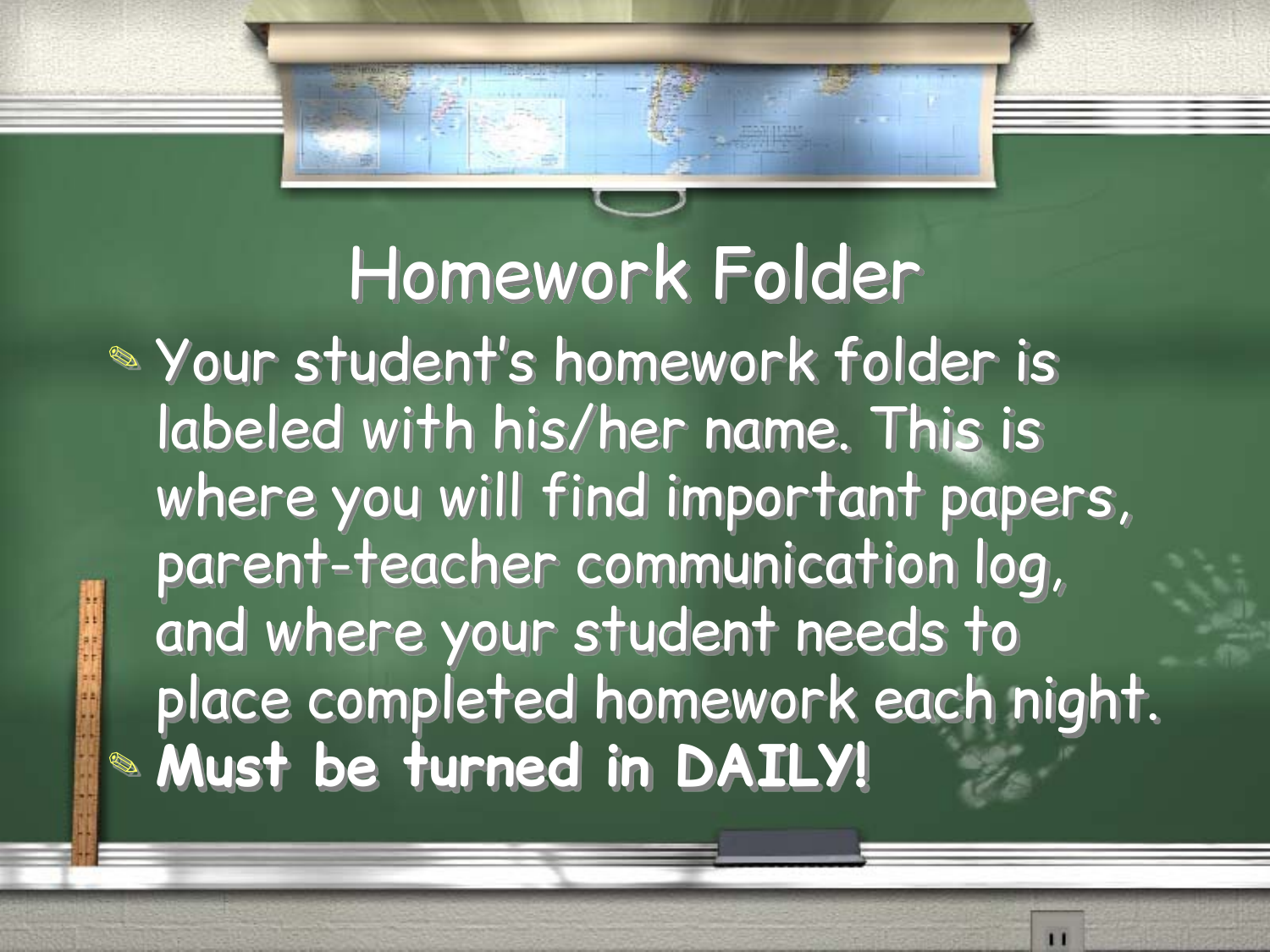

# Homework Folder
Your student’s homework folder is labeled with his/her name. This is where you will find important papers, parent-teacher communication log, and where your student needs to place completed homework each night.
Must be turned in DAILY!